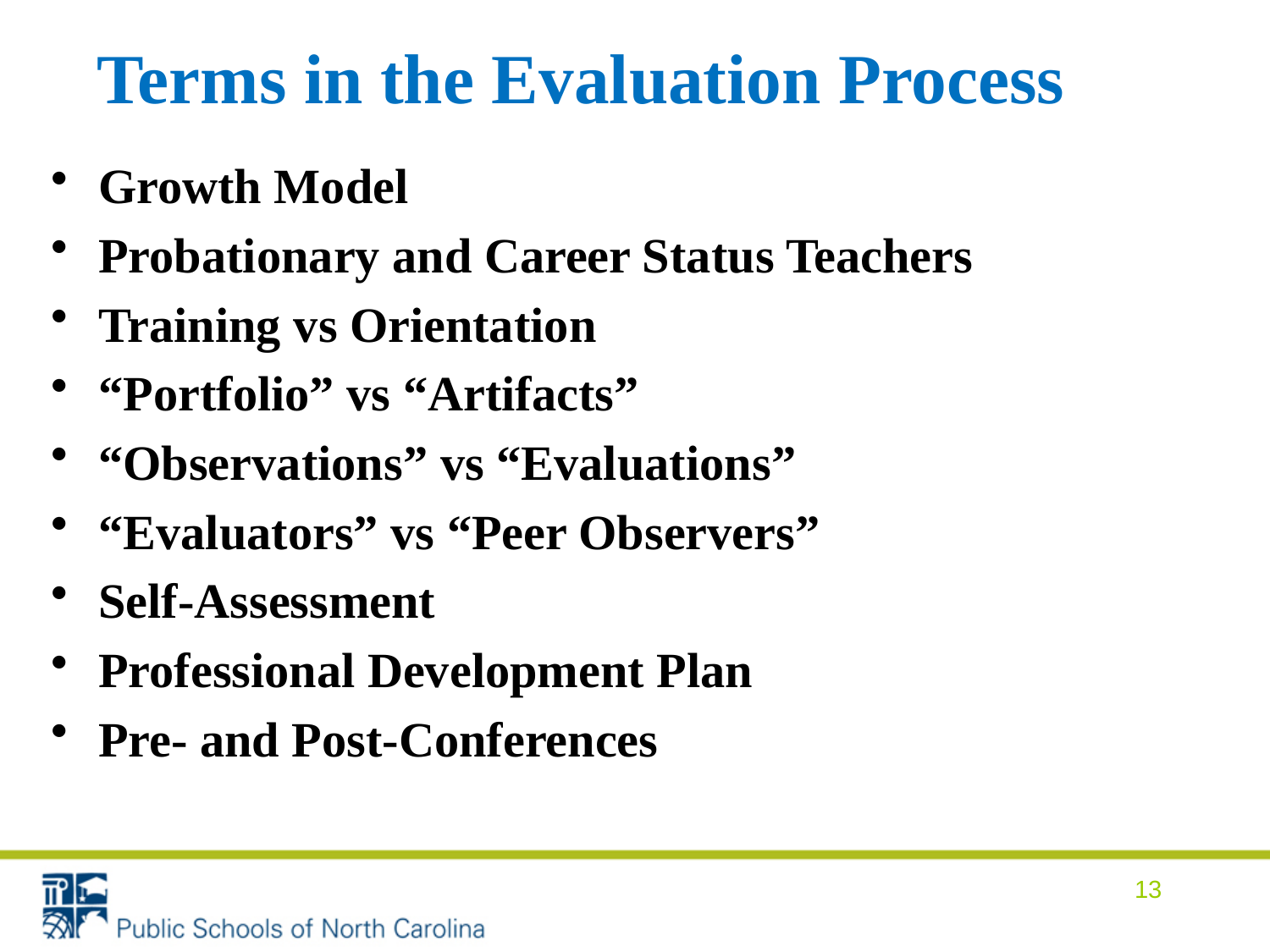

Terms in the Evaluation Process
Growth Model
Probationary and Career Status Teachers
Training vs Orientation
“Portfolio” vs “Artifacts”
“Observations” vs “Evaluations”
“Evaluators” vs “Peer Observers”
Self-Assessment
Professional Development Plan
Pre- and Post-Conferences
13